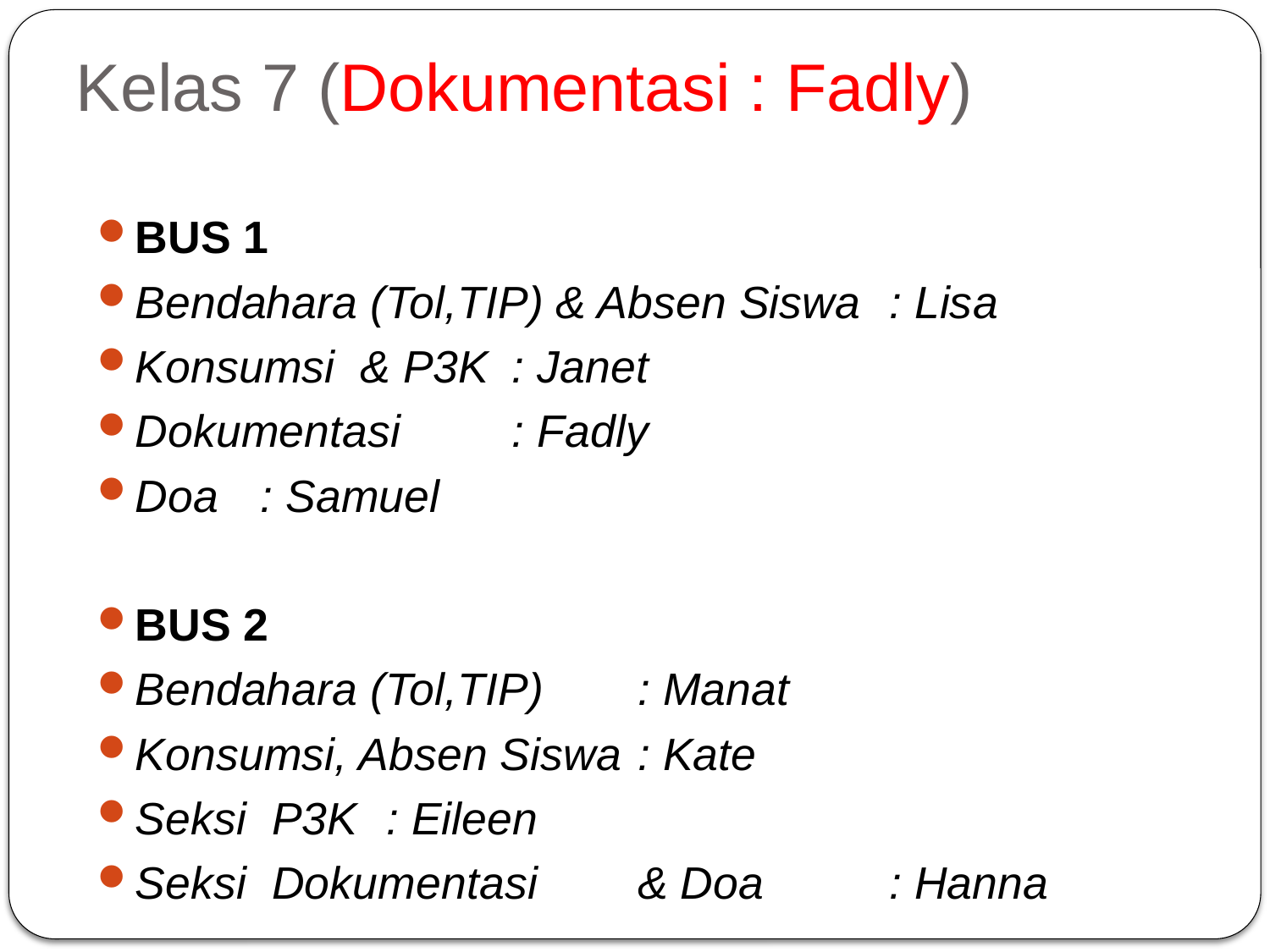

# Kelas 7 (Dokumentasi : Fadly)

BUS 1
Bendahara (Tol,TIP) & Absen Siswa	: Lisa
Konsumsi  & P3K			: Janet
Dokumentasi 				: Fadly
Doa					: Samuel

BUS 2
Bendahara (Tol,TIP)			: Manat
Konsumsi, Absen Siswa 			: Kate
Seksi  P3K				: Eileen
Seksi  Dokumentasi	& Doa		: Hanna